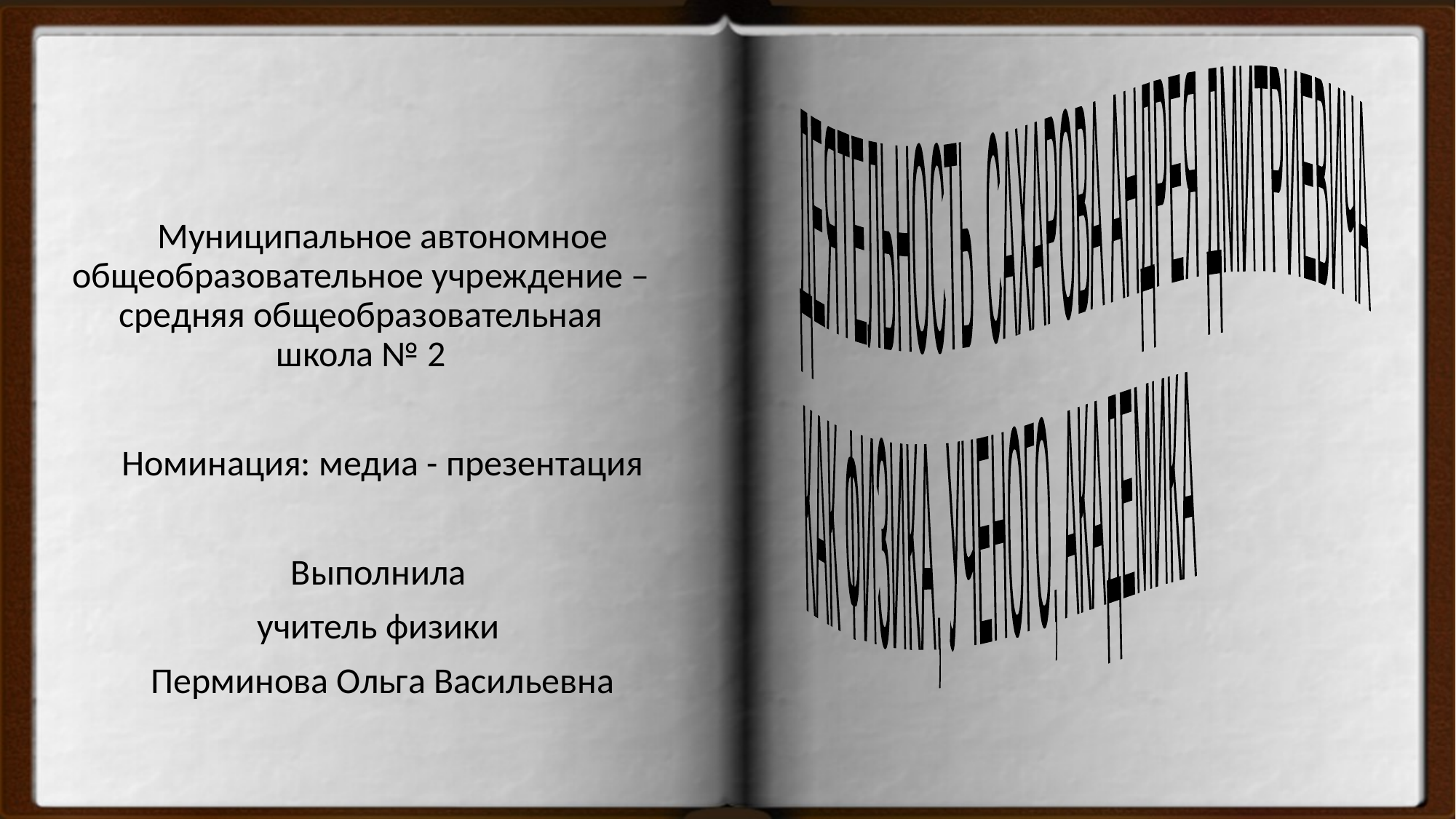

ДЕЯТЕЛЬНОСТЬ  САХАРОВА АНДРЕЯ ДМИТРИЕВИЧА
КАК ФИЗИКА, УЧЕНОГО, АКАДЕМИКА
#
Муниципальное автономное общеобразовательное учреждение – средняя общеобразовательная школа № 2

Номинация: медиа - презентация

Выполнила
учитель физики
Перминова Ольга Васильевна